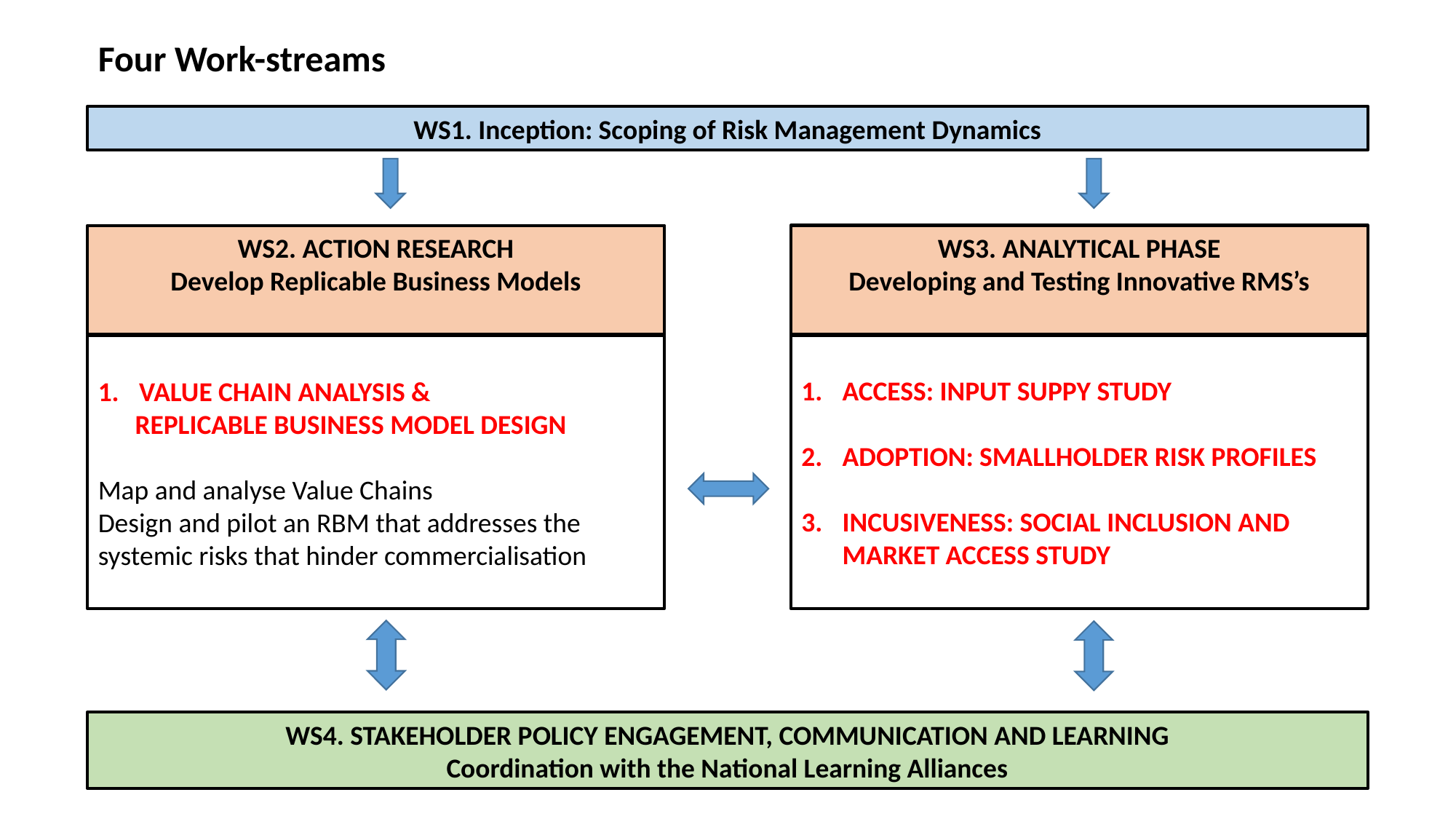

Four Work-streams
WS1. Inception: Scoping of Risk Management Dynamics

WS3. ANALYTICAL PHASE
Developing and Testing Innovative RMS’s

WS2. ACTION RESEARCH
Develop Replicable Business Models

ACCESS: INPUT SUPPY STUDY
ADOPTION: SMALLHOLDER RISK PROFILES
INCUSIVENESS: SOCIAL INCLUSION AND MARKET ACCESS STUDY

VALUE CHAIN ANALYSIS &
      REPLICABLE BUSINESS MODEL DESIGN
Map and analyse Value Chains
Design and pilot an RBM that addresses the systemic risks that hinder commercialisation

WS4. STAKEHOLDER POLICY ENGAGEMENT, COMMUNICATION AND LEARNING
Coordination with the National Learning Alliances